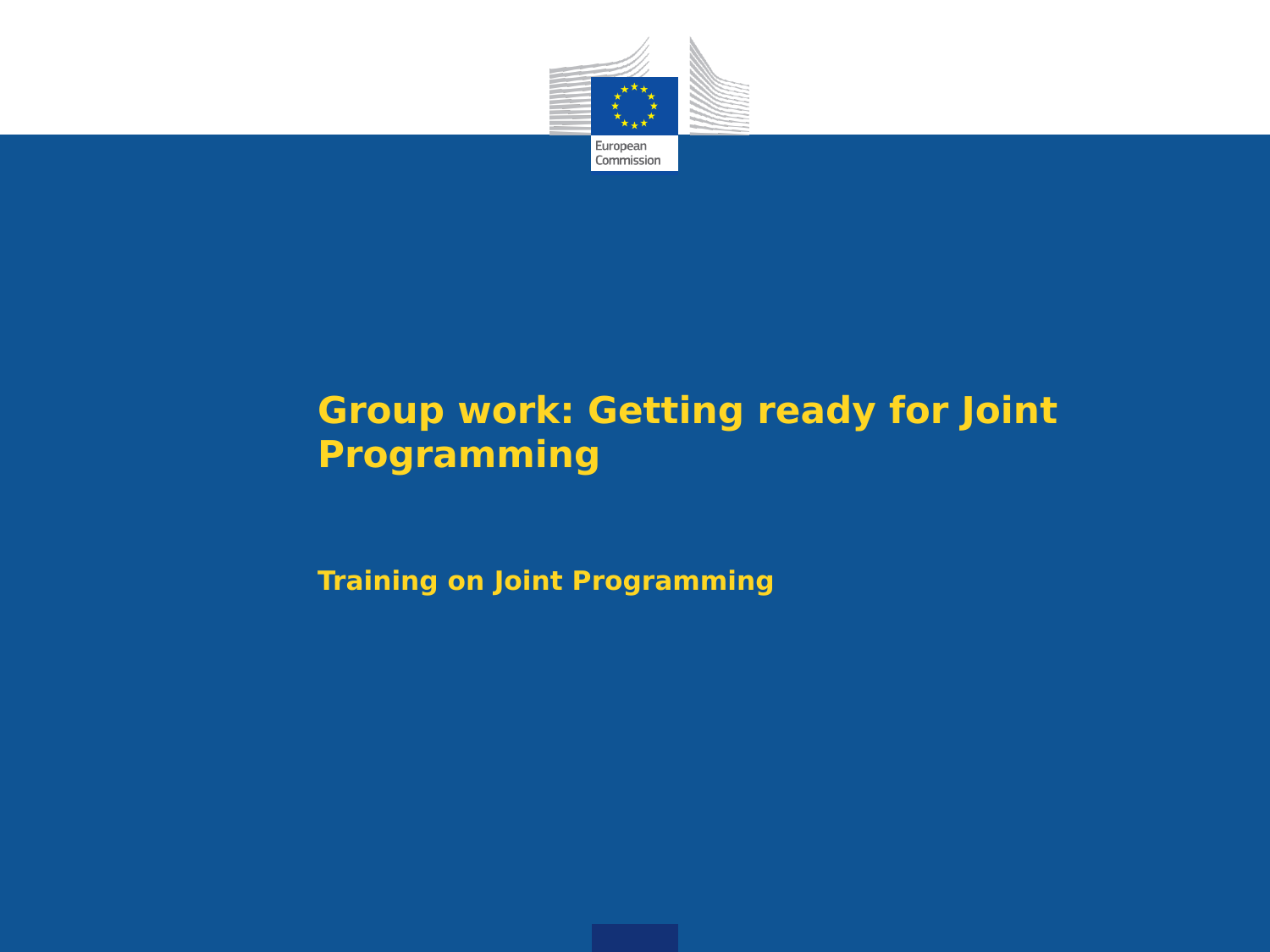

# Group work: Getting ready for Joint Programming Training on Joint Programming